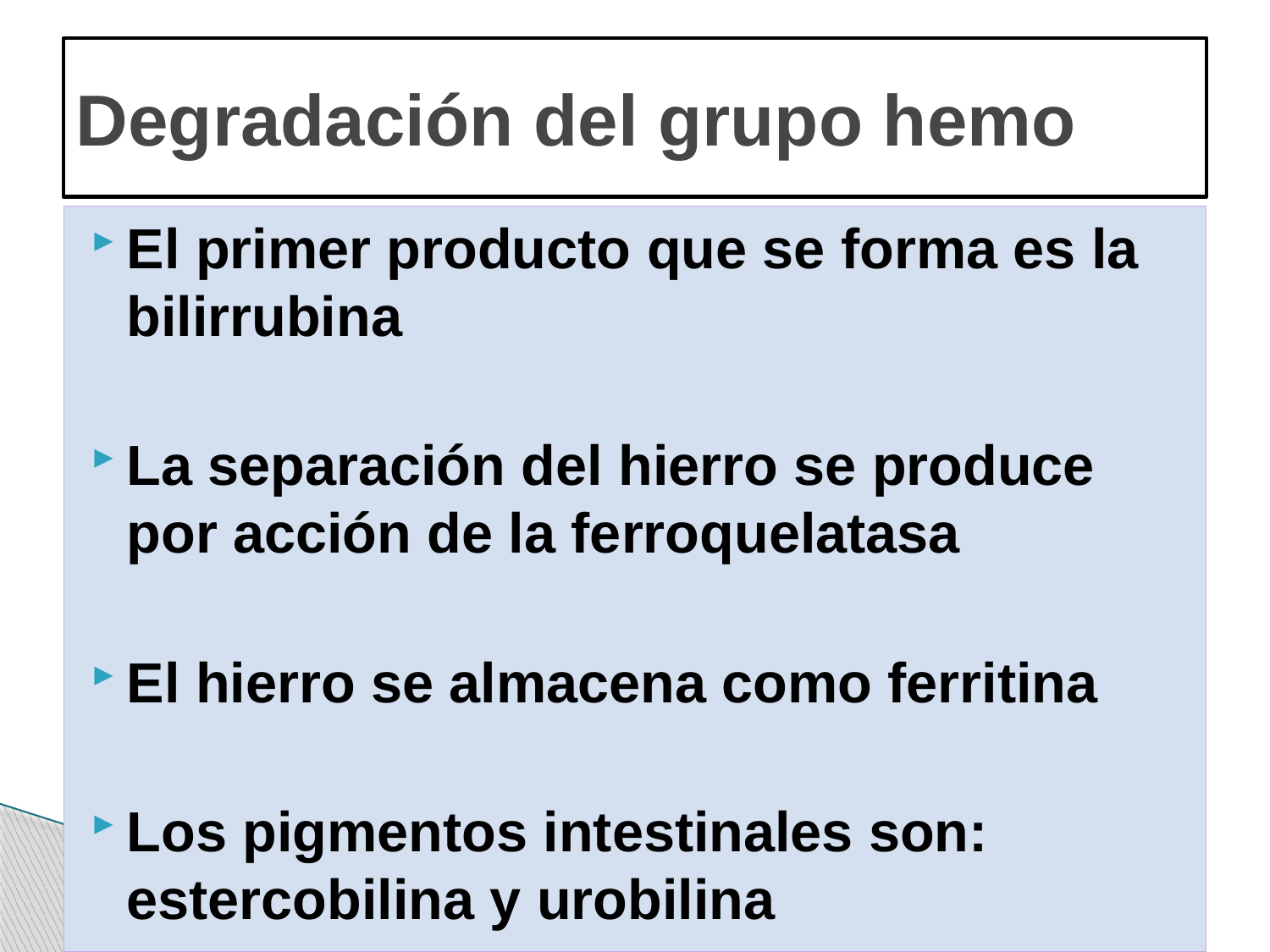

# Degradación del grupo hemo
El primer producto que se forma es la bilirrubina

La separación del hierro se produce por acción de la ferroquelatasa

El hierro se almacena como ferritina

Los pigmentos intestinales son: estercobilina y urobilina